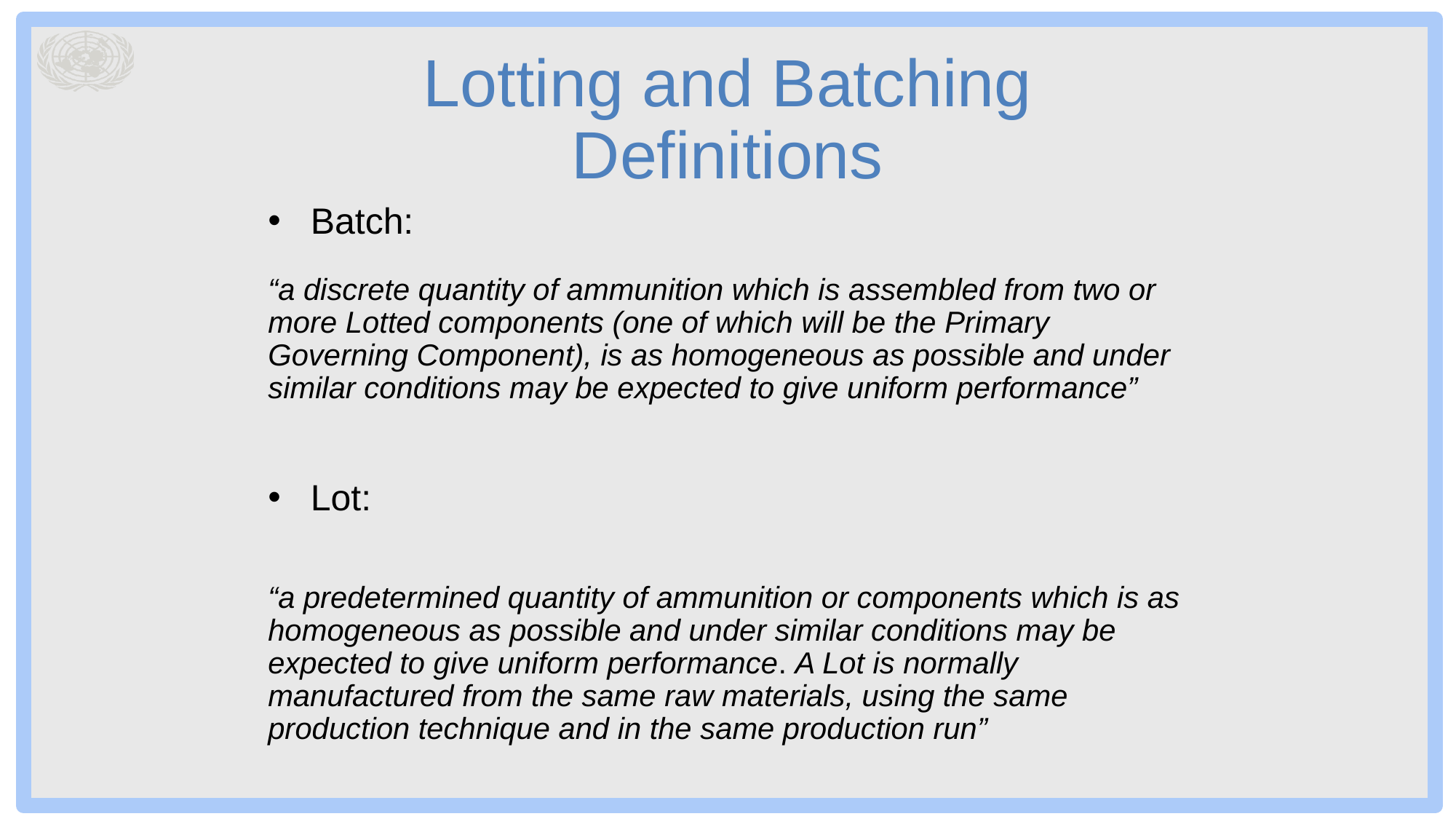

# Lotting and Batching Definitions
Batch:

“a discrete quantity of ammunition which is assembled from two or more Lotted components (one of which will be the Primary Governing Component), is as homogeneous as possible and under similar conditions may be expected to give uniform performance”

Lot:

“a predetermined quantity of ammunition or components which is as homogeneous as possible and under similar conditions may be expected to give uniform performance. A Lot is normally manufactured from the same raw materials, using the same production technique and in the same production run”